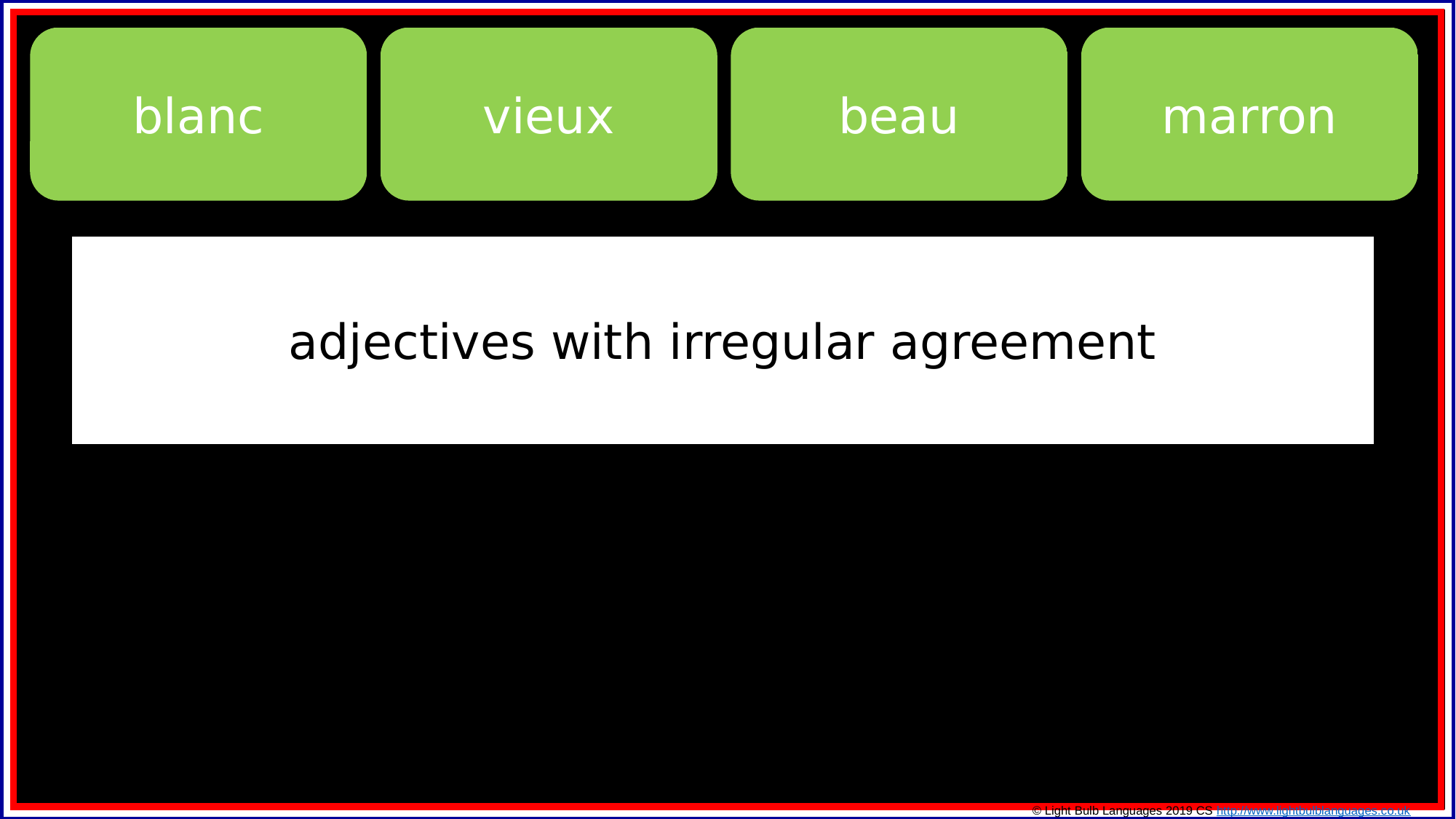

blanc
vieux
beau
marron
adjectives with irregular agreement
© Light Bulb Languages 2019 CS http://www.lightbulblanguages.co.uk